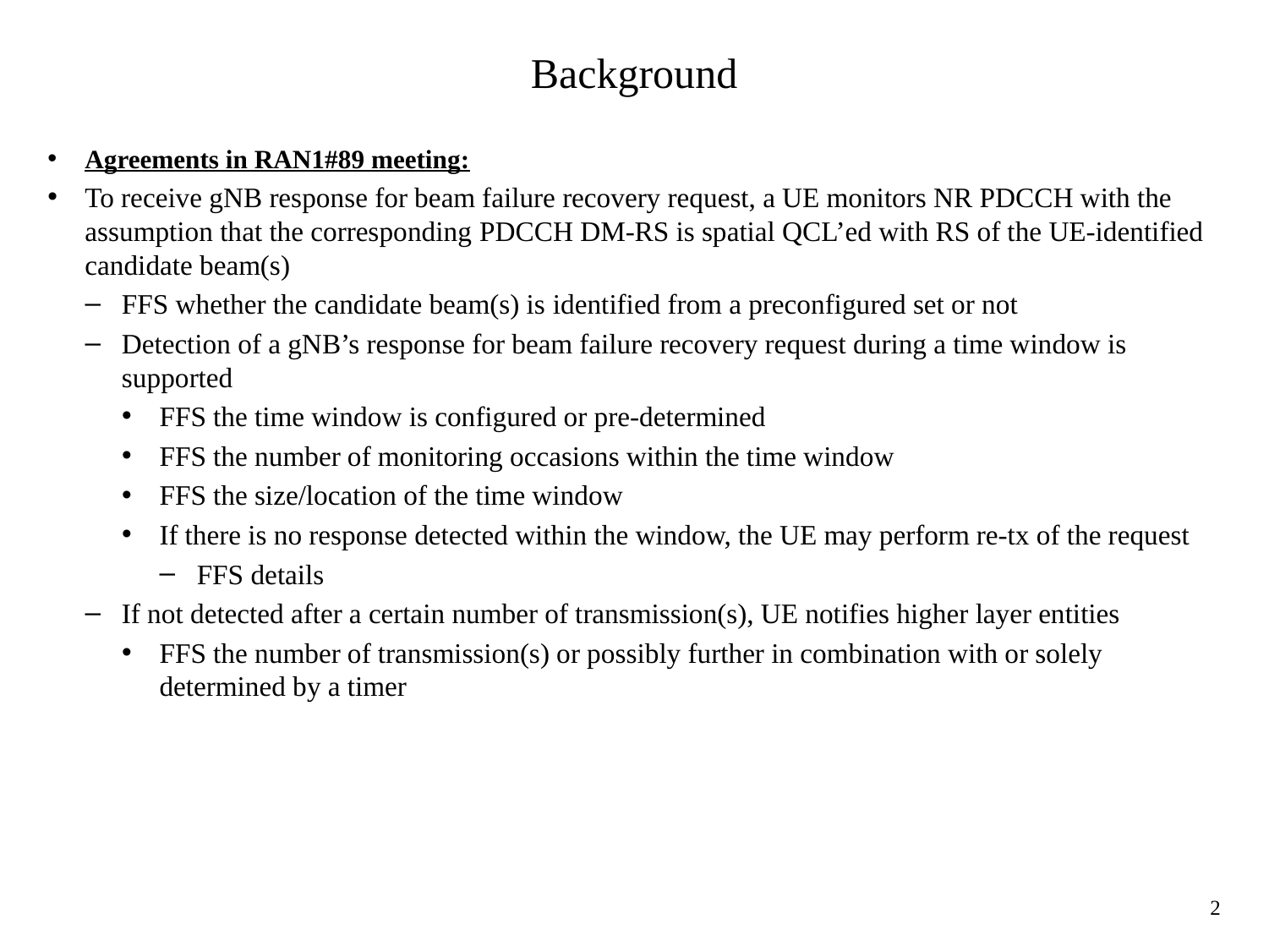

# Background
Agreements in RAN1#89 meeting:
To receive gNB response for beam failure recovery request, a UE monitors NR PDCCH with the assumption that the corresponding PDCCH DM-RS is spatial QCL’ed with RS of the UE-identified candidate beam(s)
FFS whether the candidate beam(s) is identified from a preconfigured set or not
Detection of a gNB’s response for beam failure recovery request during a time window is supported
FFS the time window is configured or pre-determined
FFS the number of monitoring occasions within the time window
FFS the size/location of the time window
If there is no response detected within the window, the UE may perform re-tx of the request
FFS details
If not detected after a certain number of transmission(s), UE notifies higher layer entities
FFS the number of transmission(s) or possibly further in combination with or solely determined by a timer

2